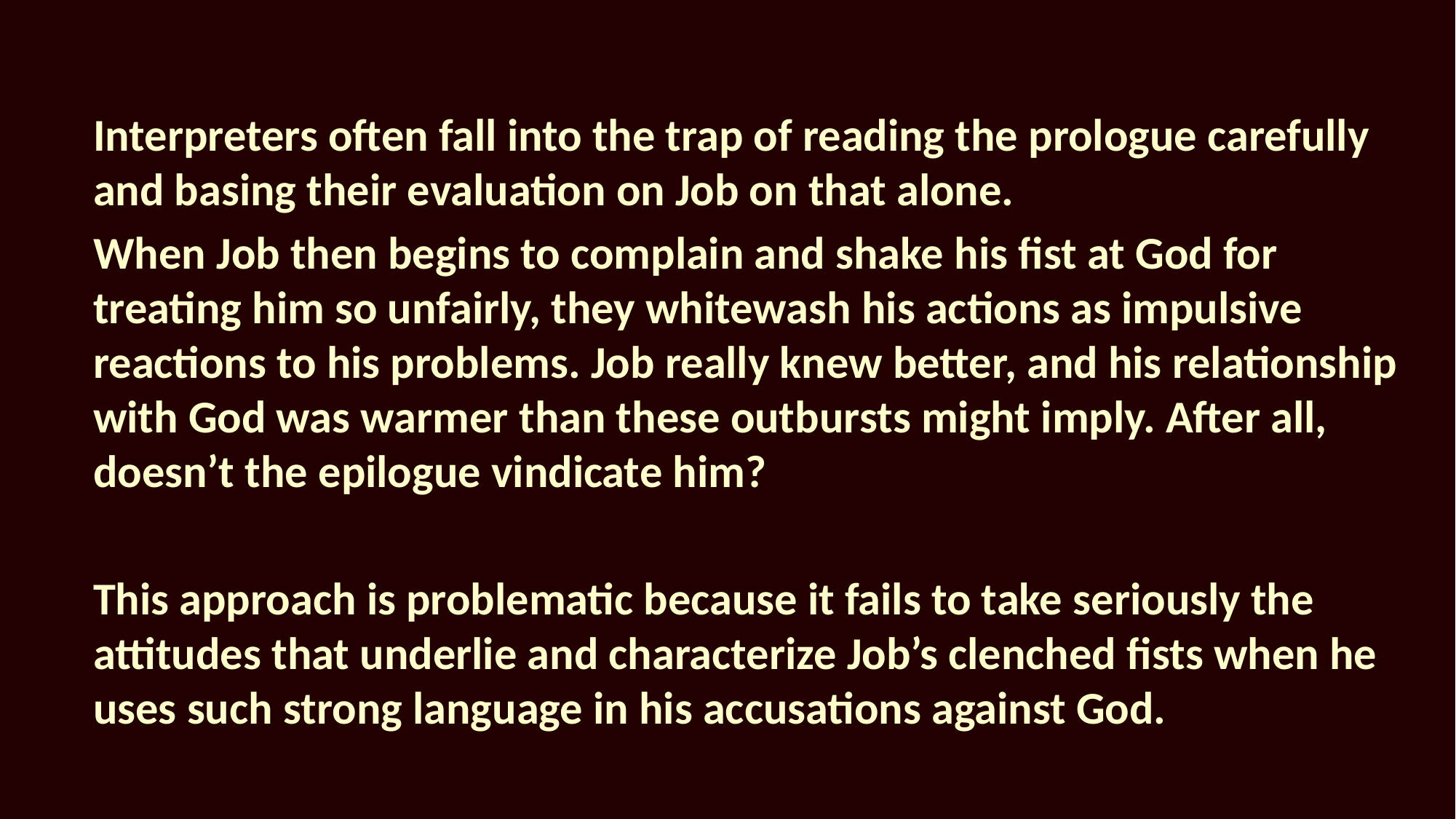

Interpreters often fall into the trap of reading the prologue carefully and basing their evaluation on Job on that alone.
When Job then begins to complain and shake his fist at God for treating him so unfairly, they whitewash his actions as impulsive reactions to his problems. Job really knew better, and his relationship with God was warmer than these outbursts might imply. After all, doesn’t the epilogue vindicate him?

This approach is problematic because it fails to take seriously the attitudes that underlie and characterize Job’s clenched fists when he uses such strong language in his accusations against God.